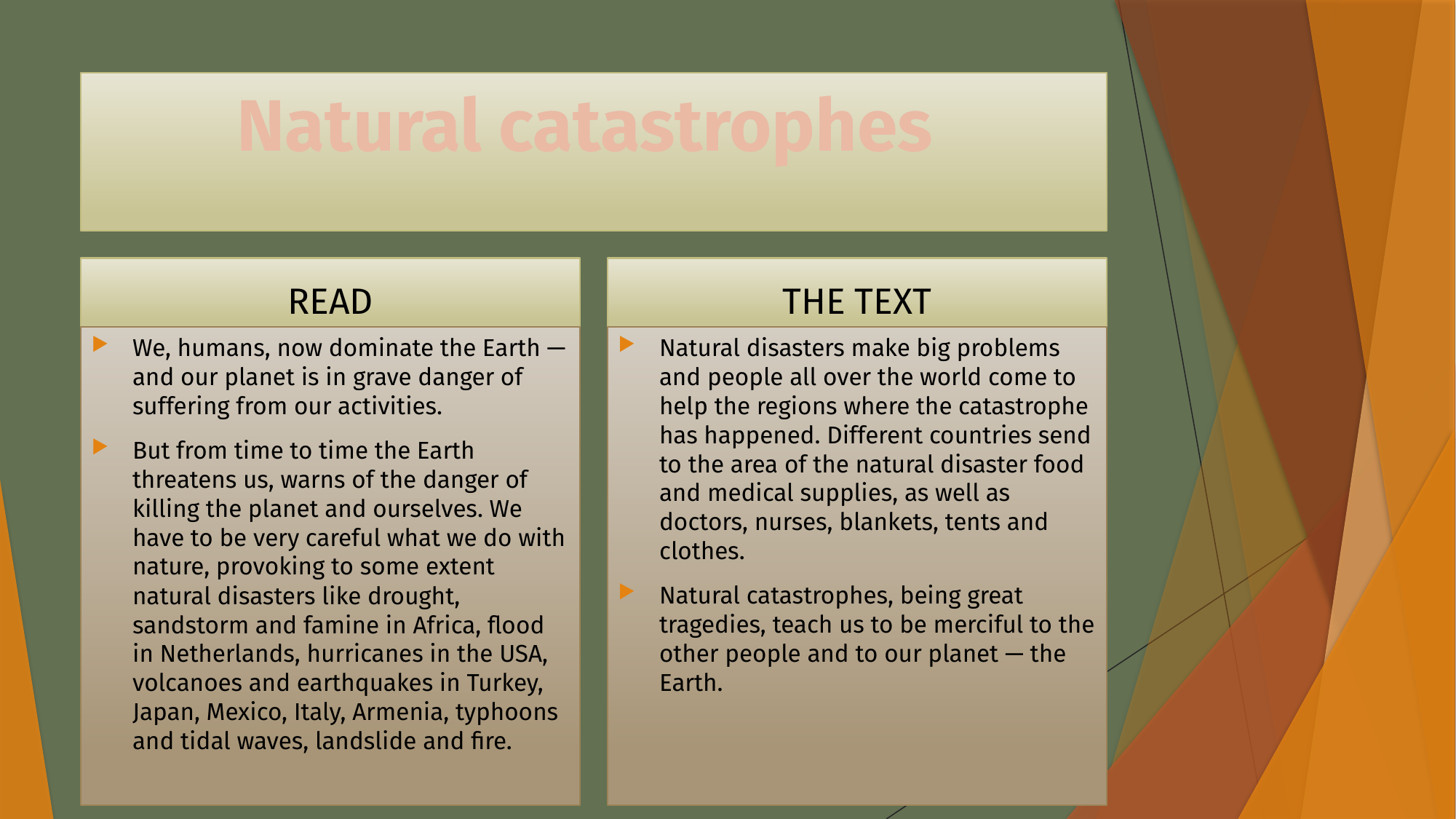

# Natural catastrophes
READ
THE TEXT
Natural disasters make big problems and people all over the world come to help the regions where the catastrophe has happened. Different countries send to the area of the natural disaster food and medical supplies, as well as doctors, nurses, blankets, tents and clothes.
Natural catastrophes, being great tragedies, teach us to be merciful to the other people and to our planet — the Earth.
We, humans, now dominate the Earth — and our planet is in grave danger of suffering from our activities.
But from time to time the Earth threatens us, warns of the danger of killing the planet and ourselves. We have to be very careful what we do with nature, provoking to some extent natural disasters like drought, sandstorm and famine in Africa, flood in Netherlands, hurricanes in the USA, volcanoes and earthquakes in Turkey, Japan, Mexico, Italy, Armenia, typhoons and tidal waves, landslide and fire.